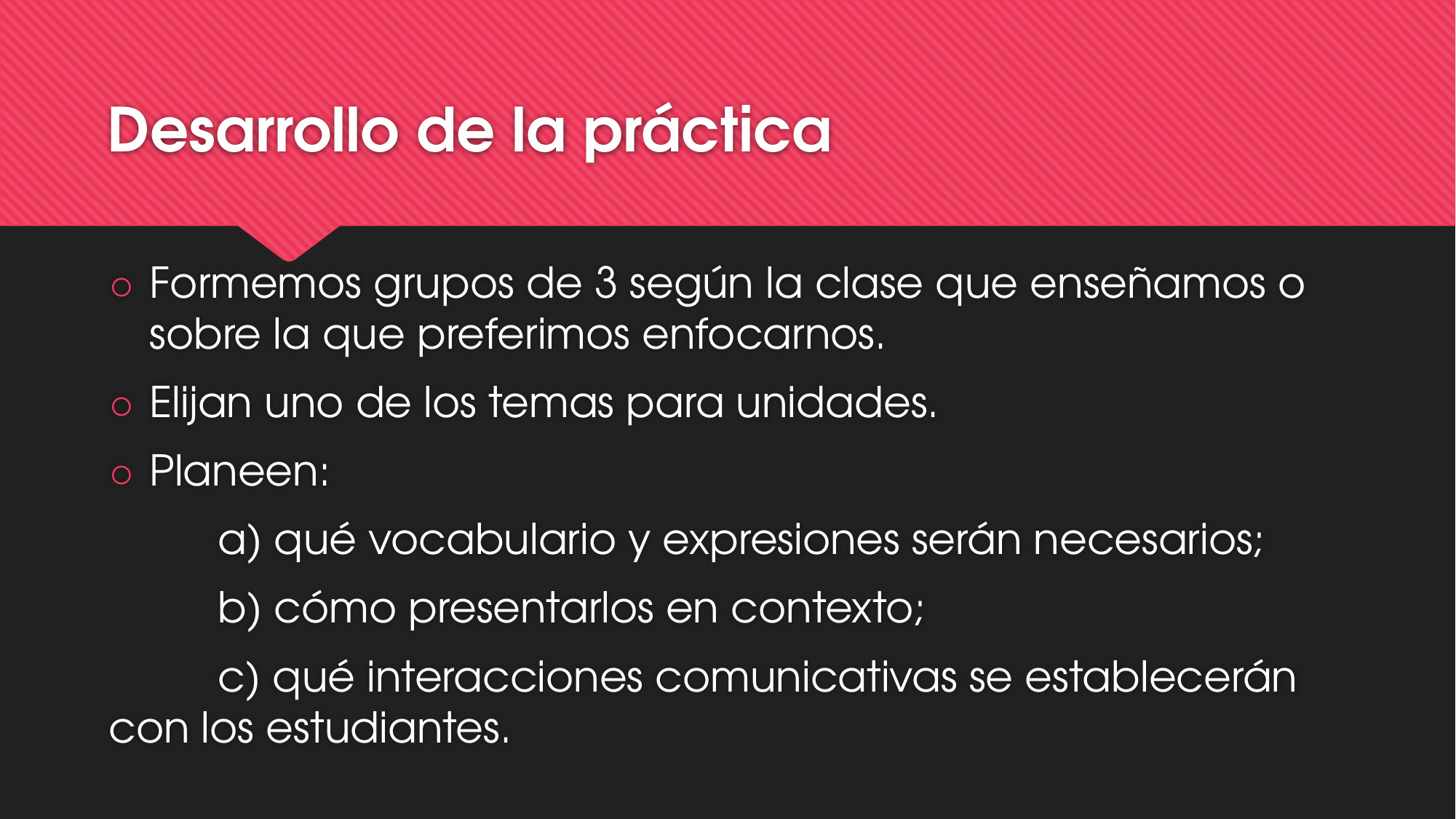

# Desarrollo de la práctica
Formemos grupos de 3 según la clase que enseñamos o sobre la que preferimos enfocarnos.
Elijan uno de los temas para unidades.
Planeen:
	a) qué vocabulario y expresiones serán necesarios;
	b) cómo presentarlos en contexto;
	c) qué interacciones comunicativas se establecerán con los estudiantes.